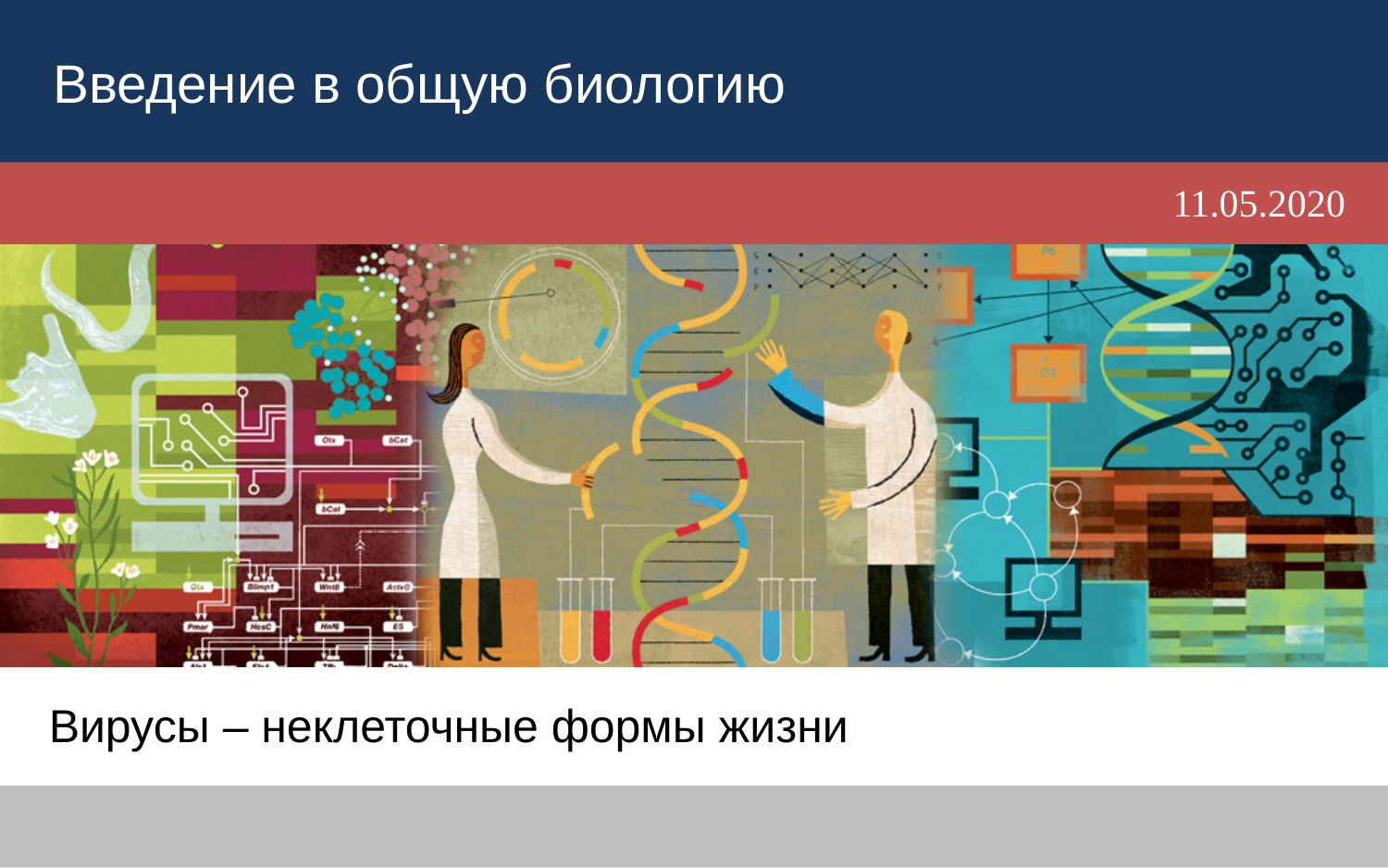

11.05.2020
# Вирусы – неклеточные формы жизни